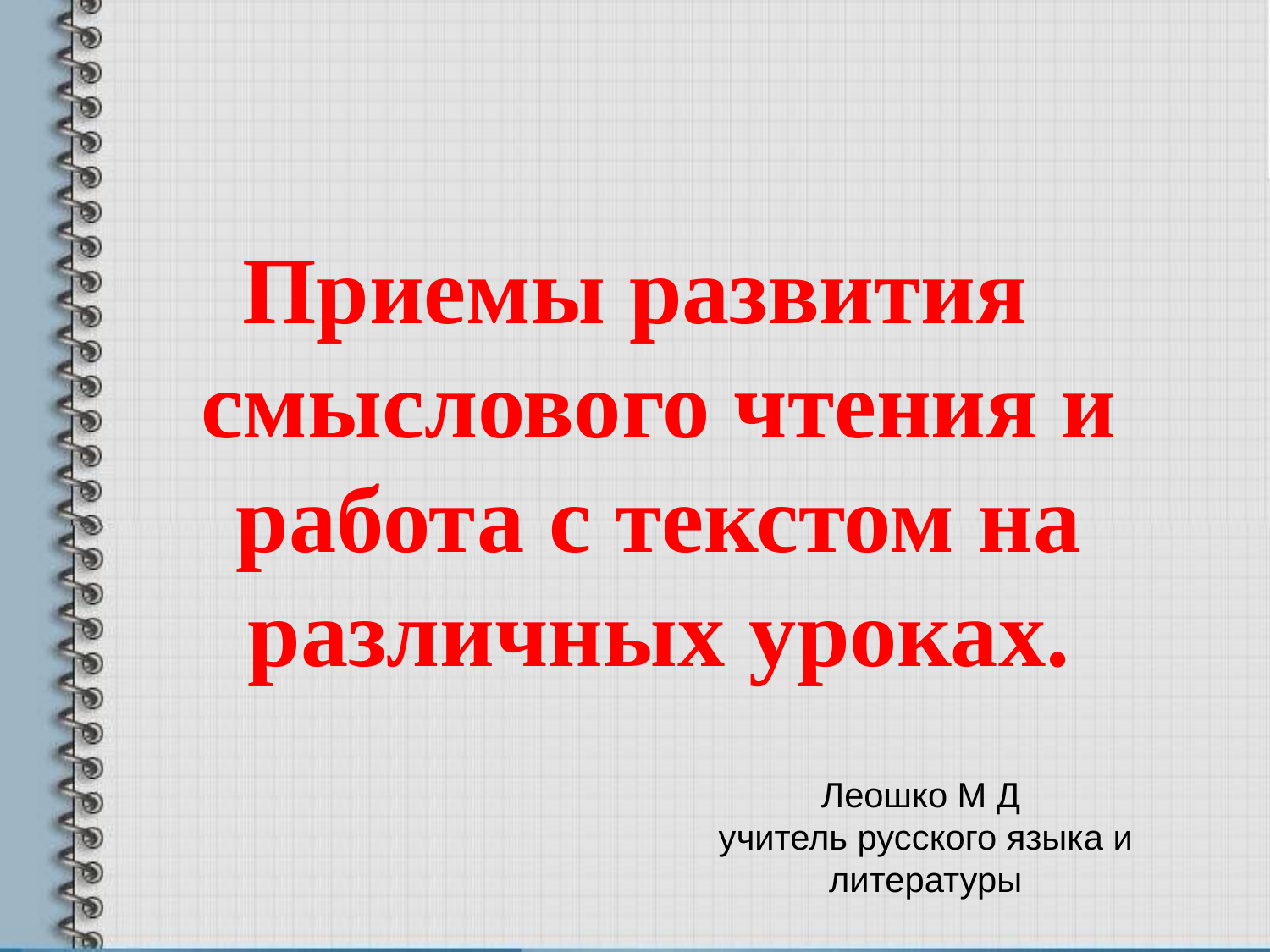

Приемы развития смыслового чтения и работа с текстом на различных уроках.
# Леошко М Д учитель русского языка и литературы